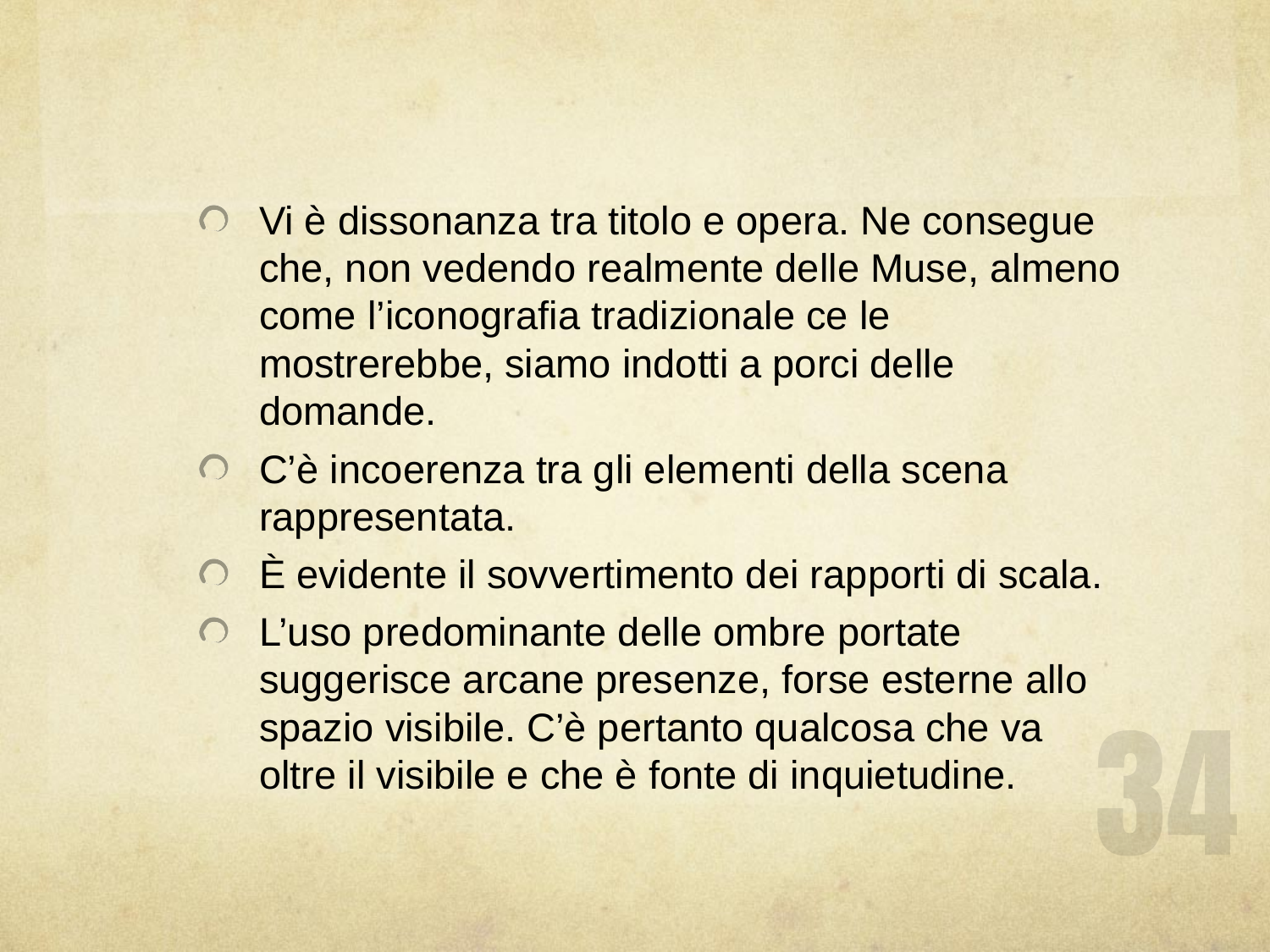

Vi è dissonanza tra titolo e opera. Ne consegue che, non vedendo realmente delle Muse, almeno come l’iconografia tradizionale ce le mostrerebbe, siamo indotti a porci delle domande.
C’è incoerenza tra gli elementi della scena rappresentata.
È evidente il sovvertimento dei rapporti di scala.
L’uso predominante delle ombre portate suggerisce arcane presenze, forse esterne allo spazio visibile. C’è pertanto qualcosa che va oltre il visibile e che è fonte di inquietudine.

34